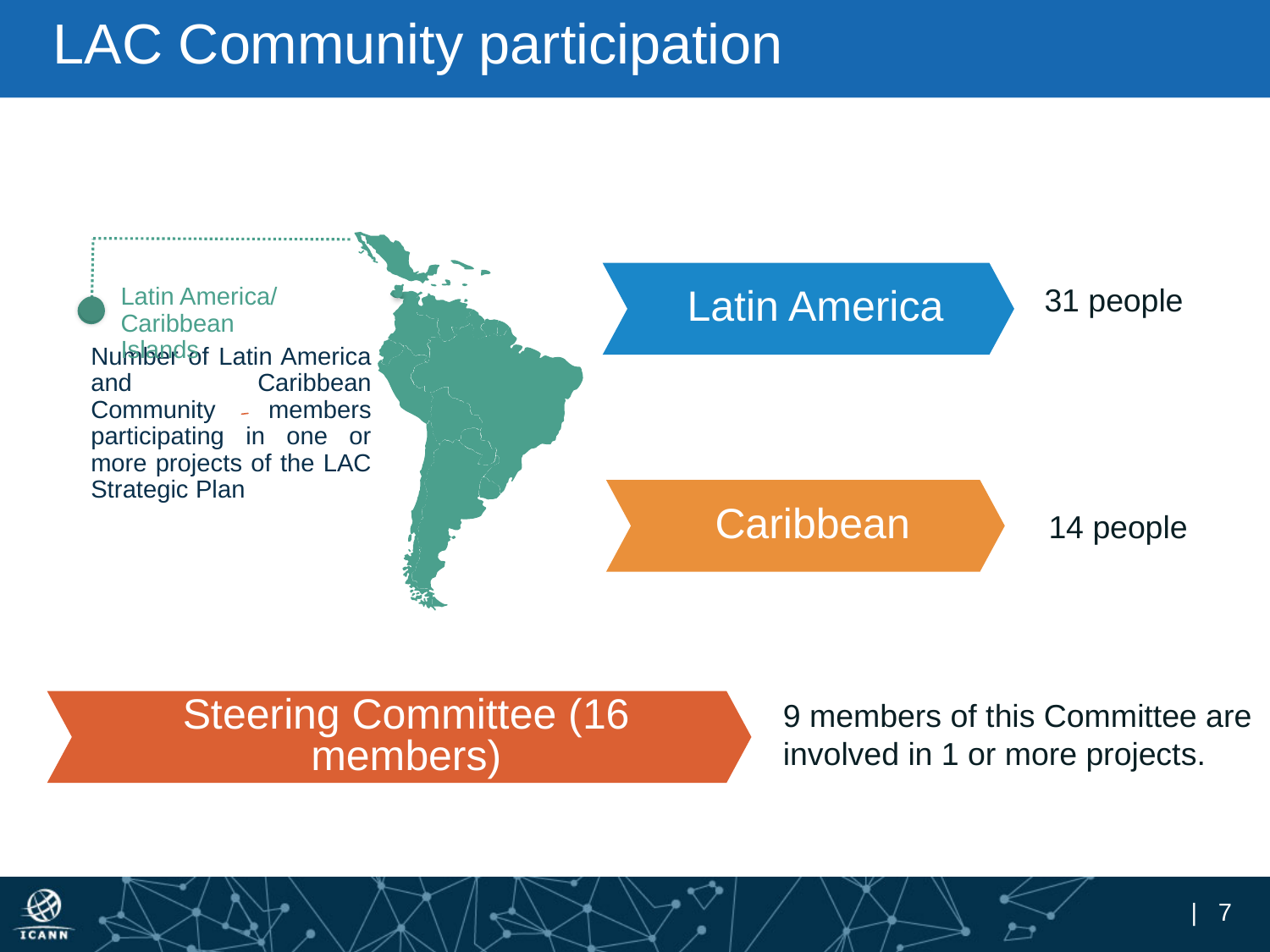

# LAC Community participation

Latin America

31 people

Latin America/
Caribbean Islands

1

Number of Latin America and Caribbean Community members participating in one or more projects of the LAC Strategic Plan

Caribbean
14 people
9 members of this Committee are involved in 1 or more projects.
Steering Committee (16 members)